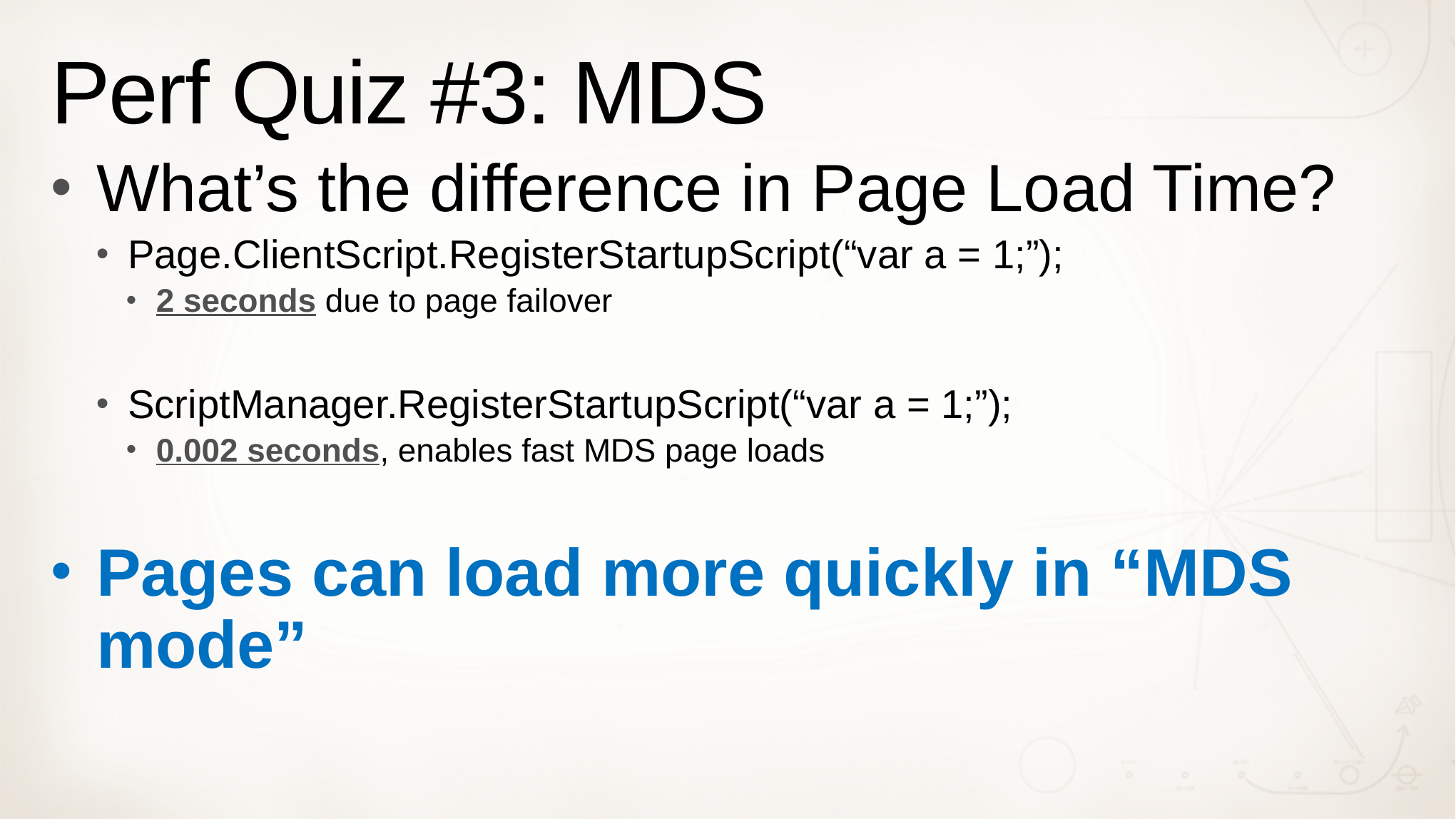

# Perf Quiz #3: MDS
What’s the difference in Page Load Time?
Page.ClientScript.RegisterStartupScript(“var a = 1;”);
2 seconds due to page failover

ScriptManager.RegisterStartupScript(“var a = 1;”);
0.002 seconds, enables fast MDS page loads

Pages can load more quickly in “MDS mode”